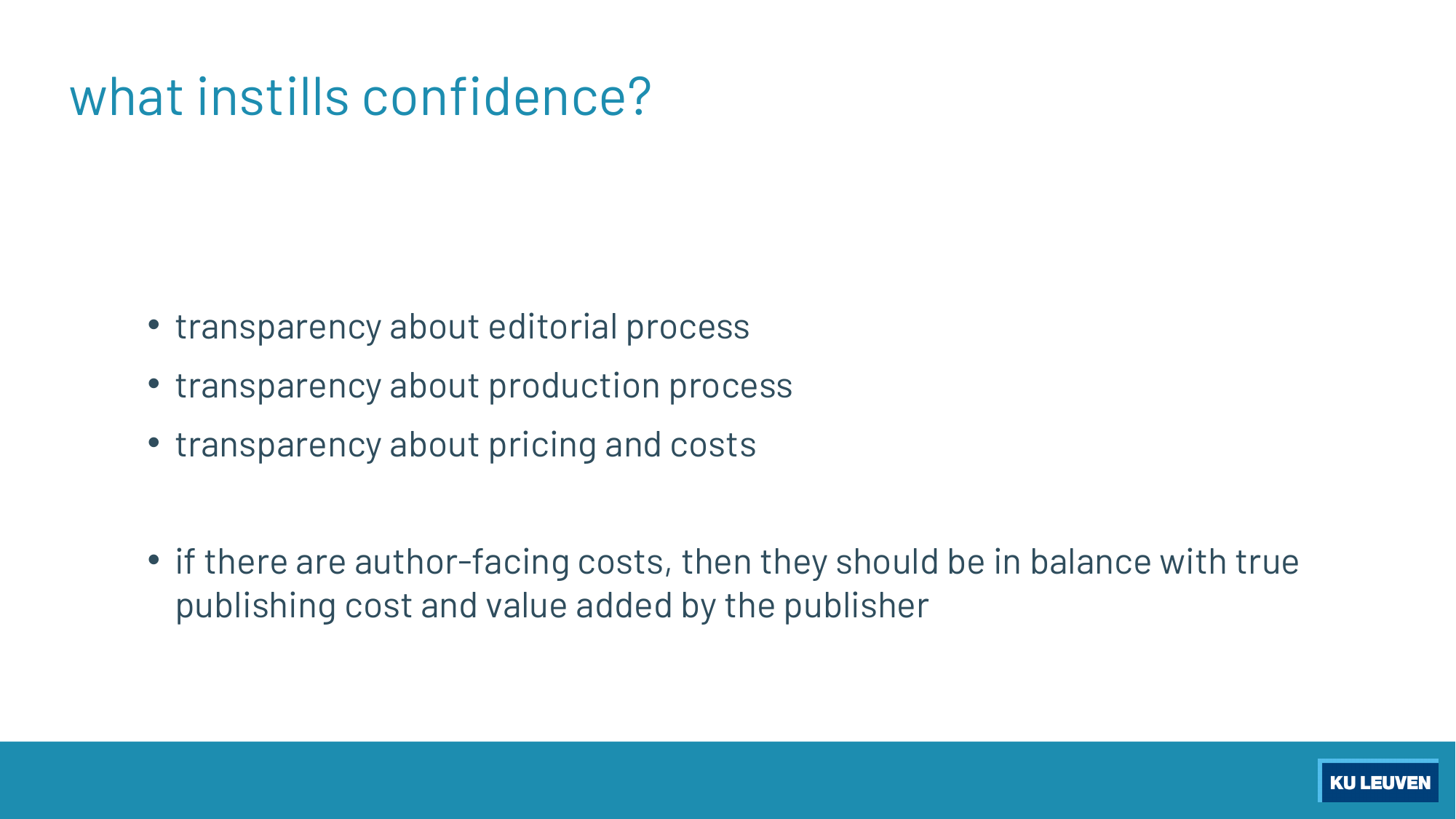

# what instills confidence?

transparency about editorial process
transparency about production process
transparency about pricing and costs

if there are author-facing costs, then they should be in balance with true publishing cost and value added by the publisher